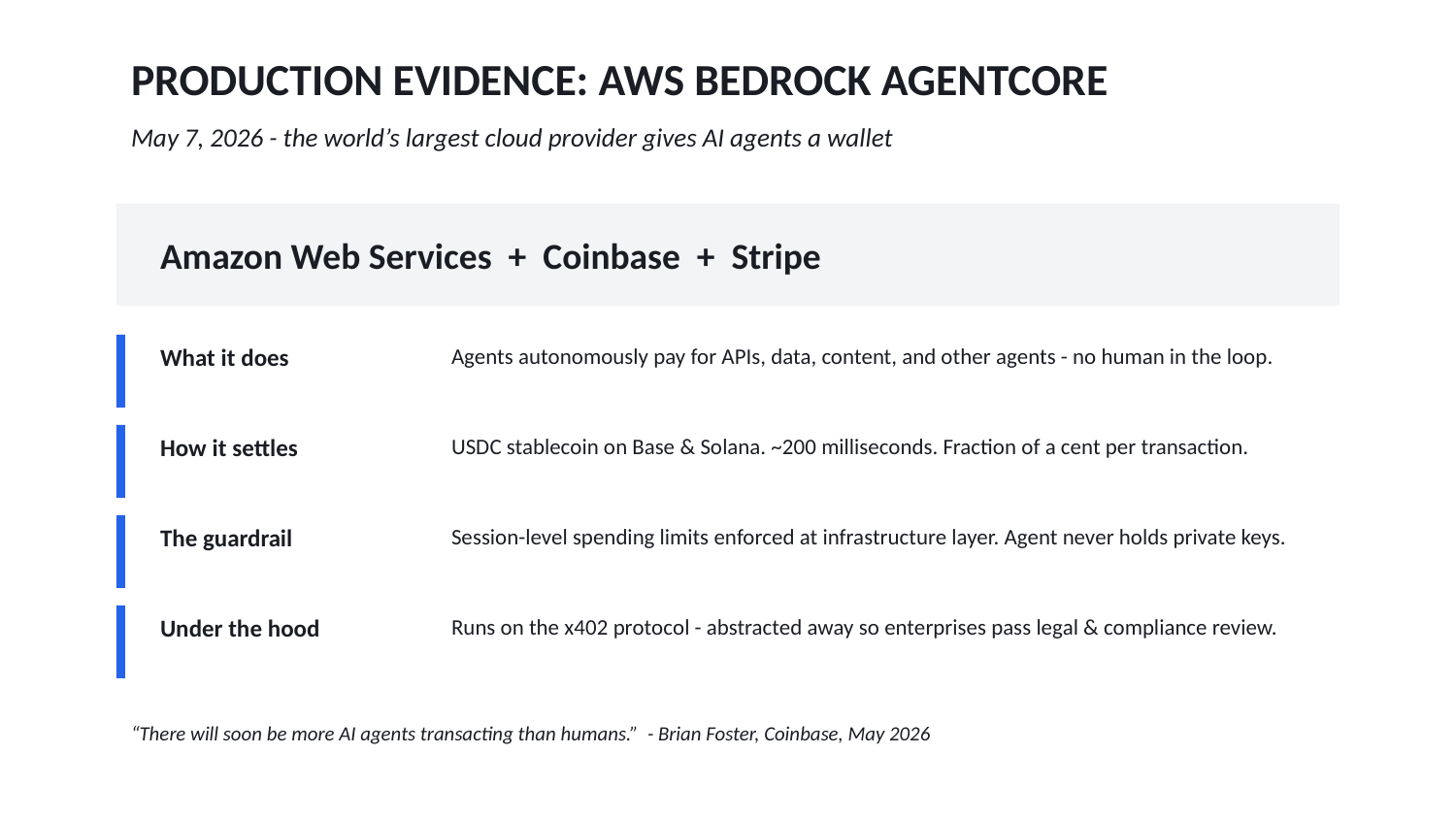

PRODUCTION EVIDENCE: AWS BEDROCK AGENTCORE
May 7, 2026 - the world’s largest cloud provider gives AI agents a wallet

Amazon Web Services  +  Coinbase  +  Stripe

What it does
Agents autonomously pay for APIs, data, content, and other agents - no human in the loop.

How it settles
USDC stablecoin on Base & Solana. ~200 milliseconds. Fraction of a cent per transaction.

The guardrail
Session-level spending limits enforced at infrastructure layer. Agent never holds private keys.

Under the hood
Runs on the x402 protocol - abstracted away so enterprises pass legal & compliance review.
“There will soon be more AI agents transacting than humans.”  - Brian Foster, Coinbase, May 2026